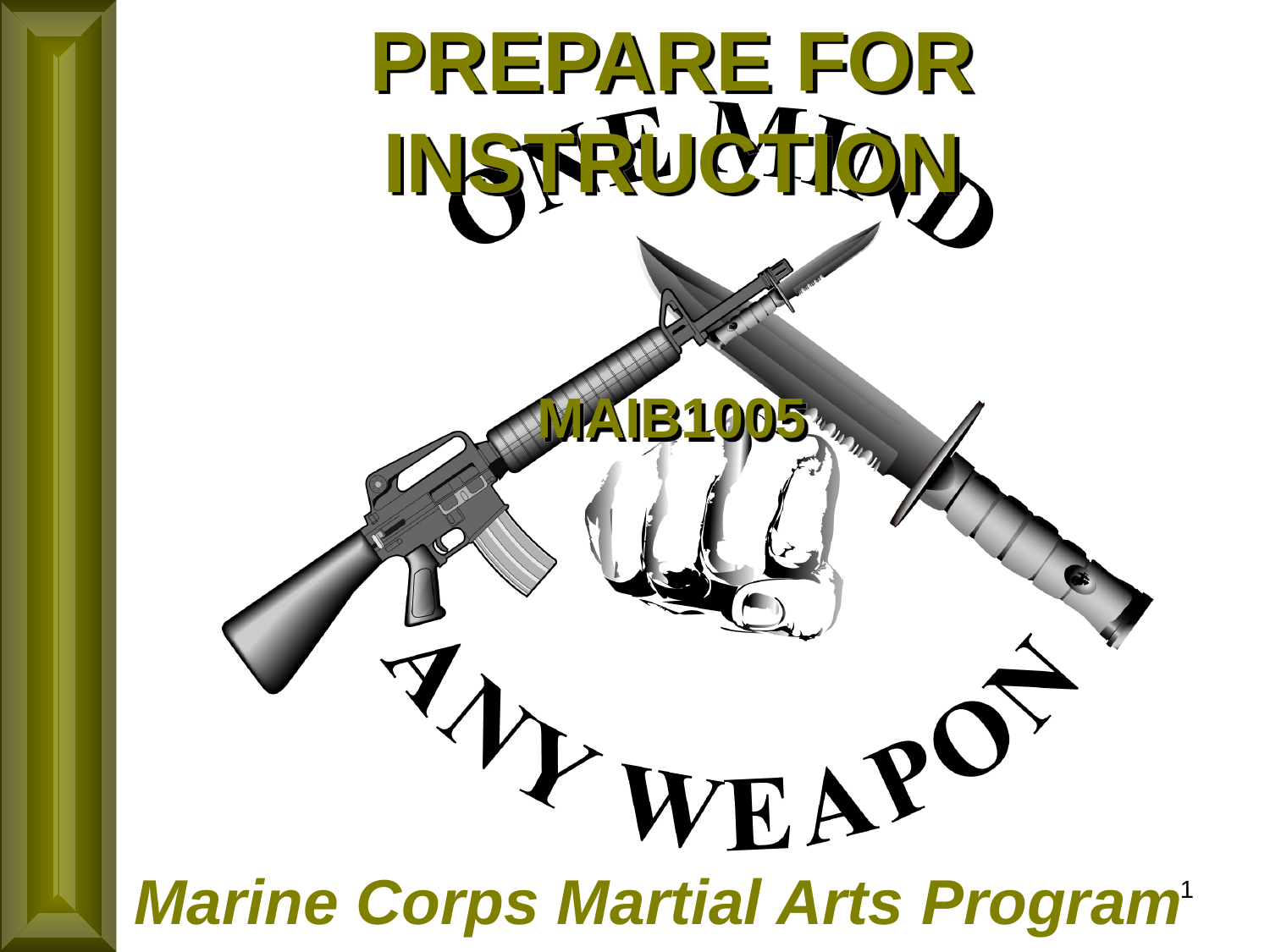

PREPARE FOR INSTRUCTION

MAIB1005
Marine Corps Martial Arts Program
1